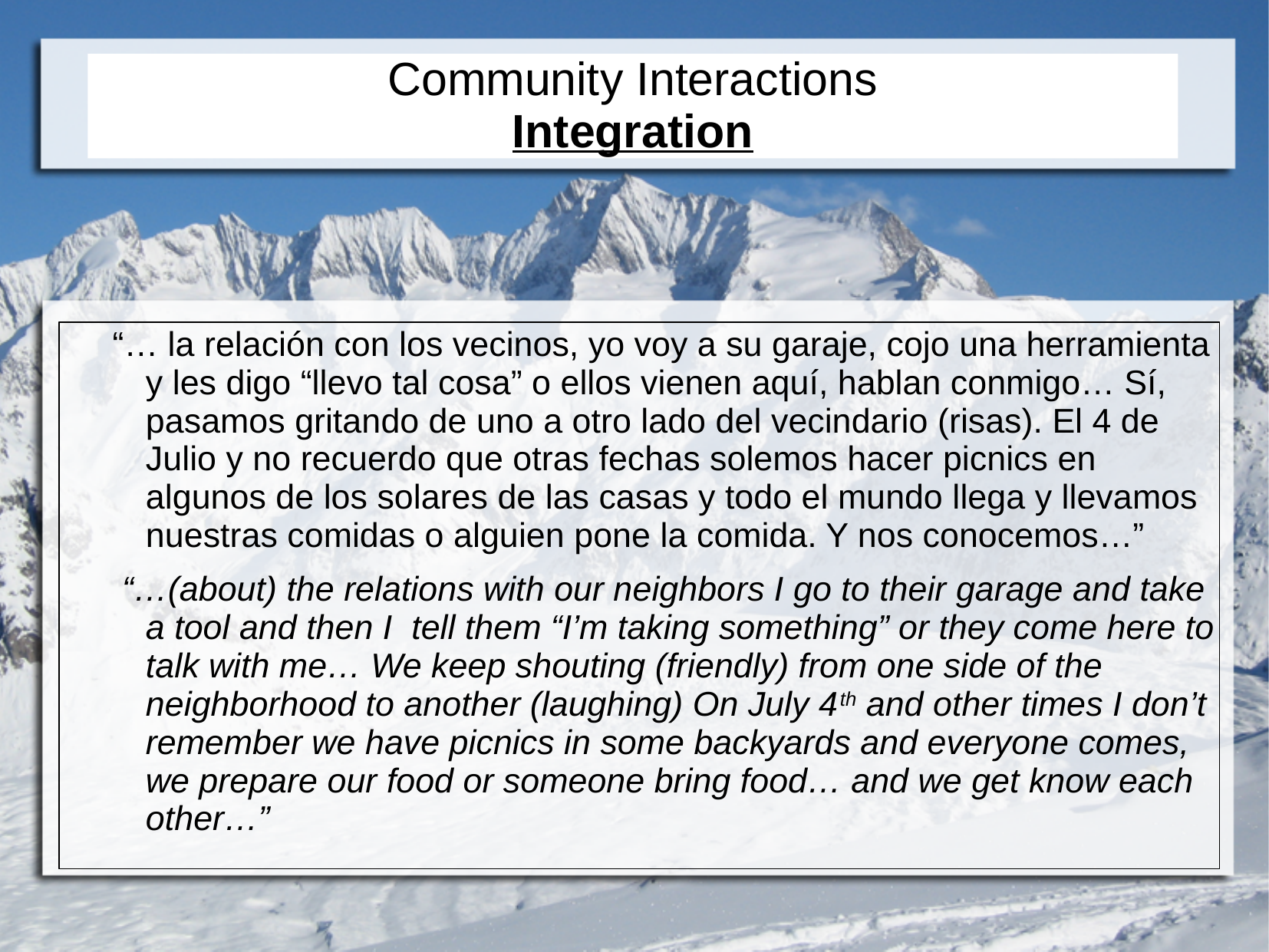

# Community Interactions Integration
“… la relación con los vecinos, yo voy a su garaje, cojo una herramienta y les digo “llevo tal cosa” o ellos vienen aquí, hablan conmigo… Sí, pasamos gritando de uno a otro lado del vecindario (risas). El 4 de Julio y no recuerdo que otras fechas solemos hacer picnics en algunos de los solares de las casas y todo el mundo llega y llevamos nuestras comidas o alguien pone la comida. Y nos conocemos…”
 “…(about) the relations with our neighbors I go to their garage and take a tool and then I  tell them “I’m taking something” or they come here to talk with me… We keep shouting (friendly) from one side of the neighborhood to another (laughing) On July 4th and other times I don’t remember we have picnics in some backyards and everyone comes, we prepare our food or someone bring food… and we get know each other…”